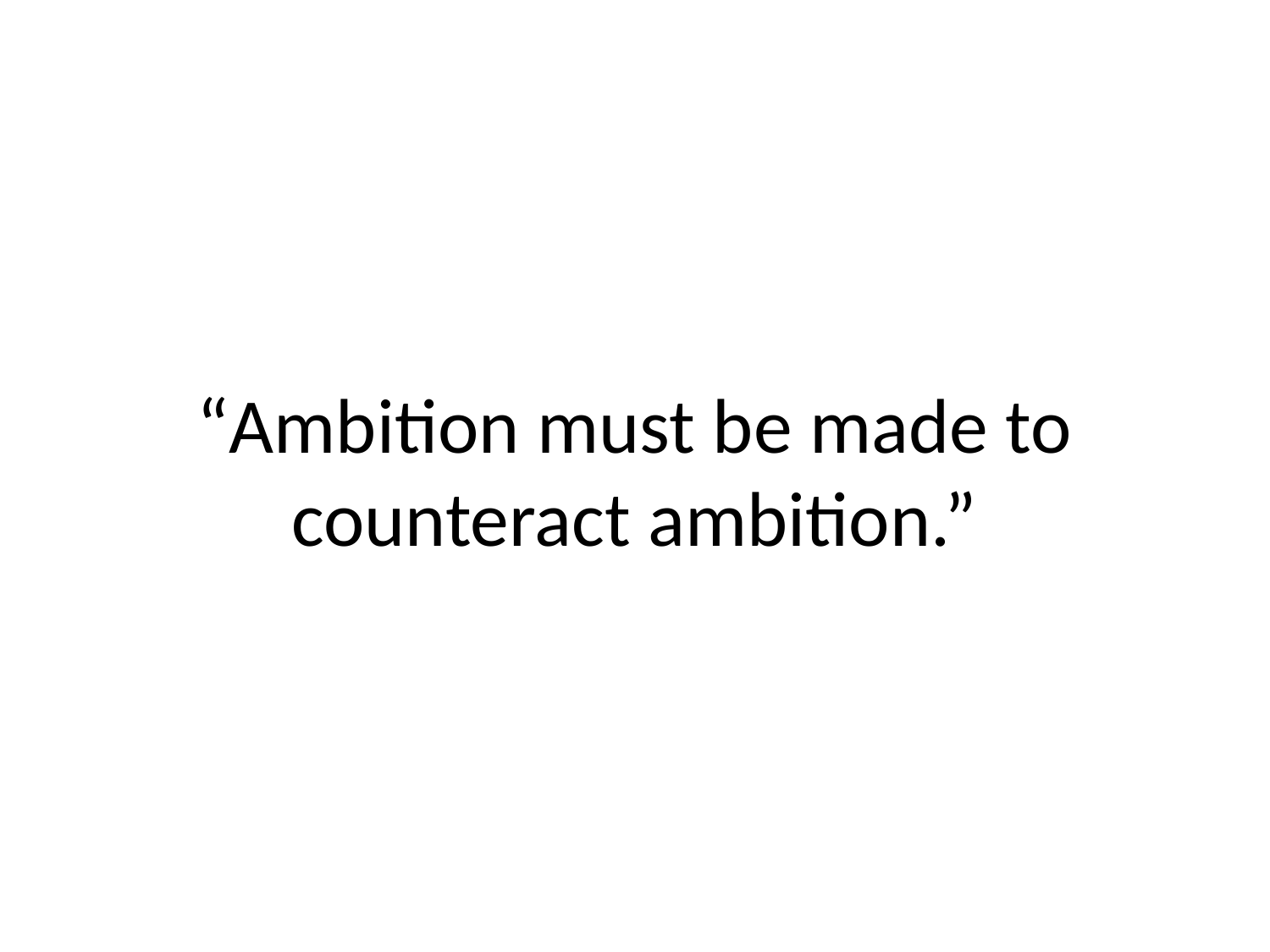

# “Ambition must be made to counteract ambition.”